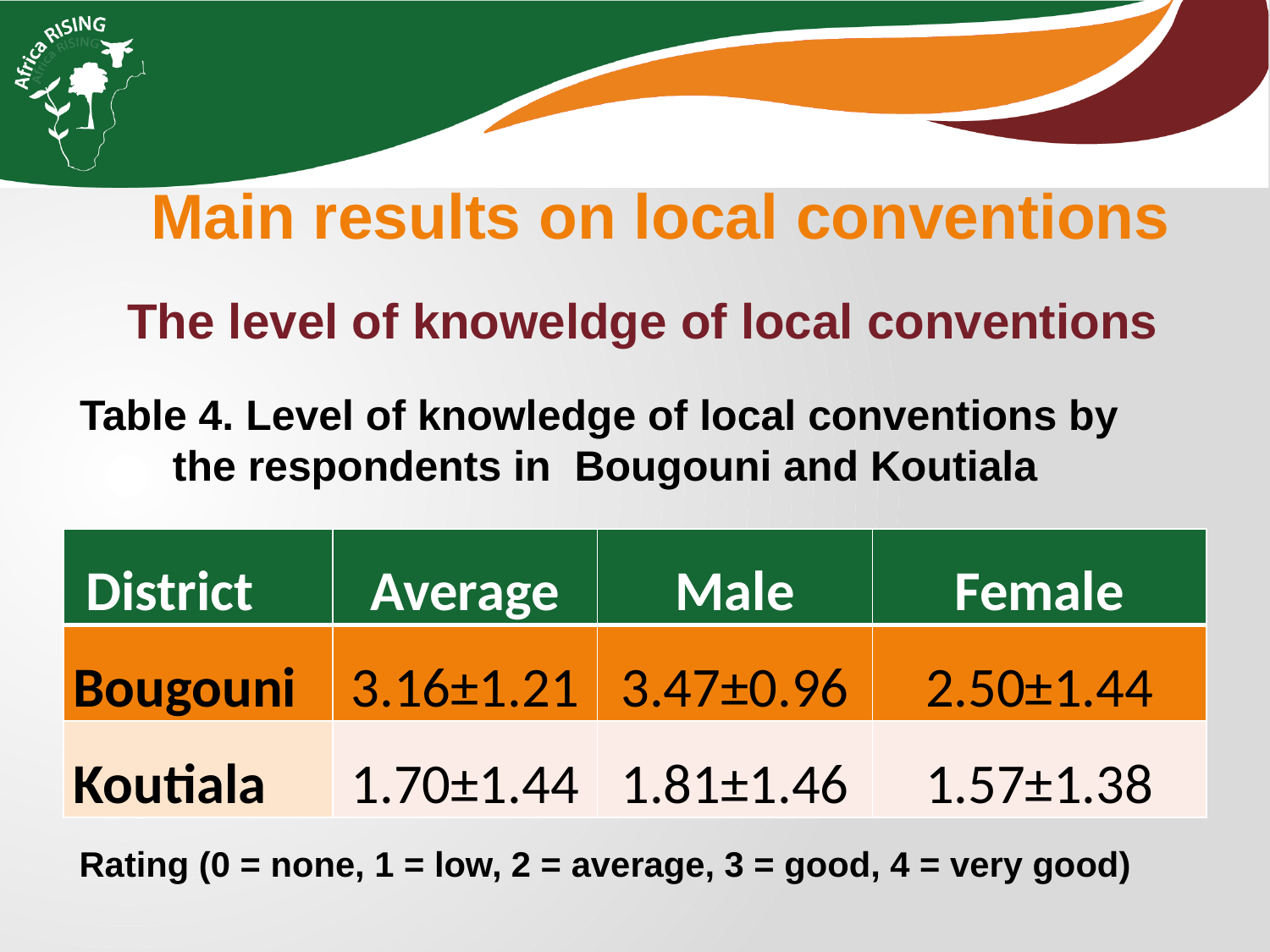

Main results on local conventions
The level of knoweldge of local conventions

Table 4. Level of knowledge of local conventions by
the respondents in  Bougouni and Koutiala
| District | Average | Male | Female |
| --- | --- | --- | --- |
| Bougouni | 3.16±1.21 | 3.47±0.96 | 2.50±1.44 |
| Koutiala | 1.70±1.44 | 1.81±1.46 | 1.57±1.38 |
Rating (0 = none, 1 = low, 2 = average, 3 = good, 4 = very good)